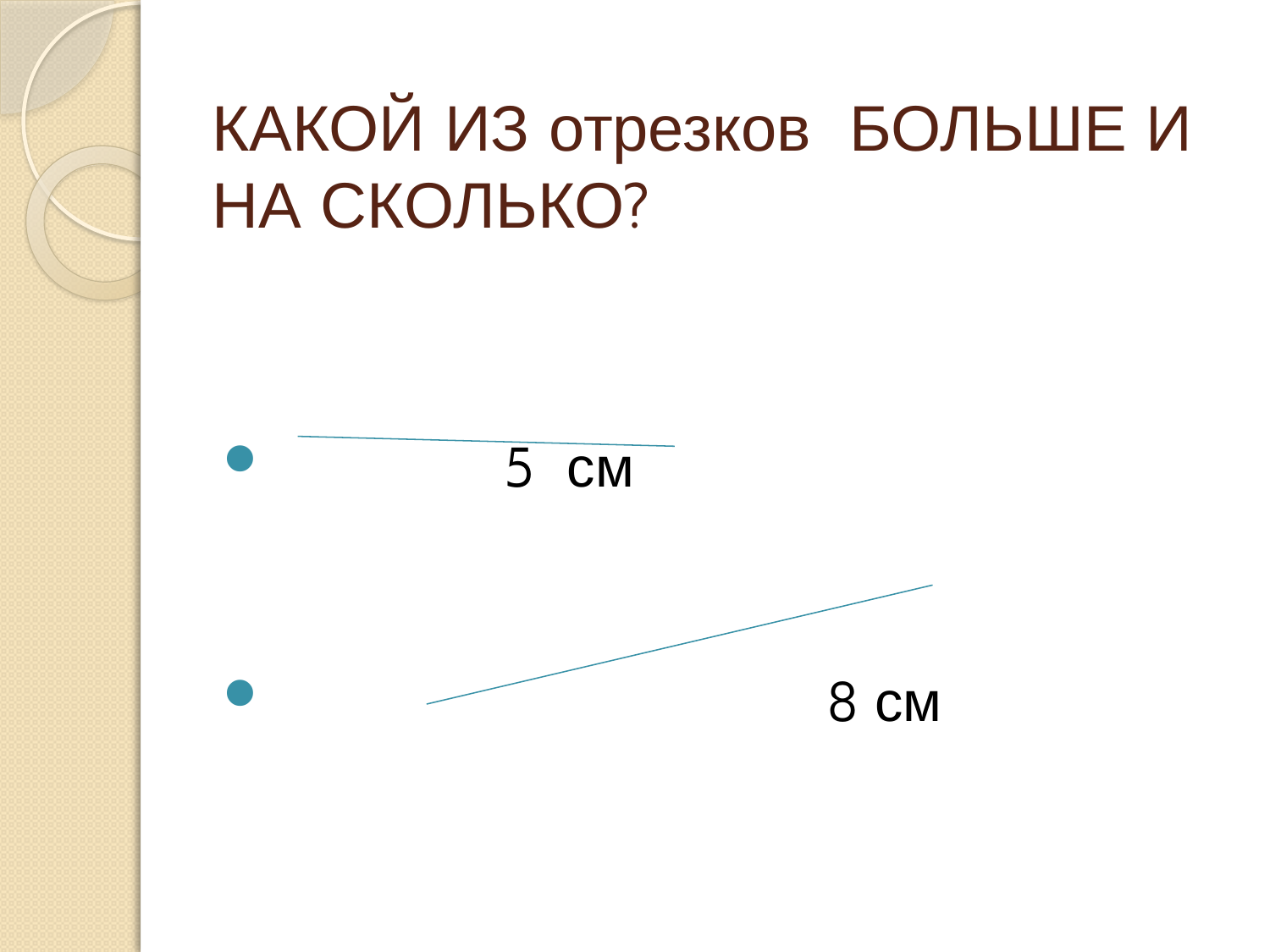

# КАКОЙ ИЗ отрезков  БОЛЬШЕ И НА СКОЛЬКО?

              5  см

                                 8 см